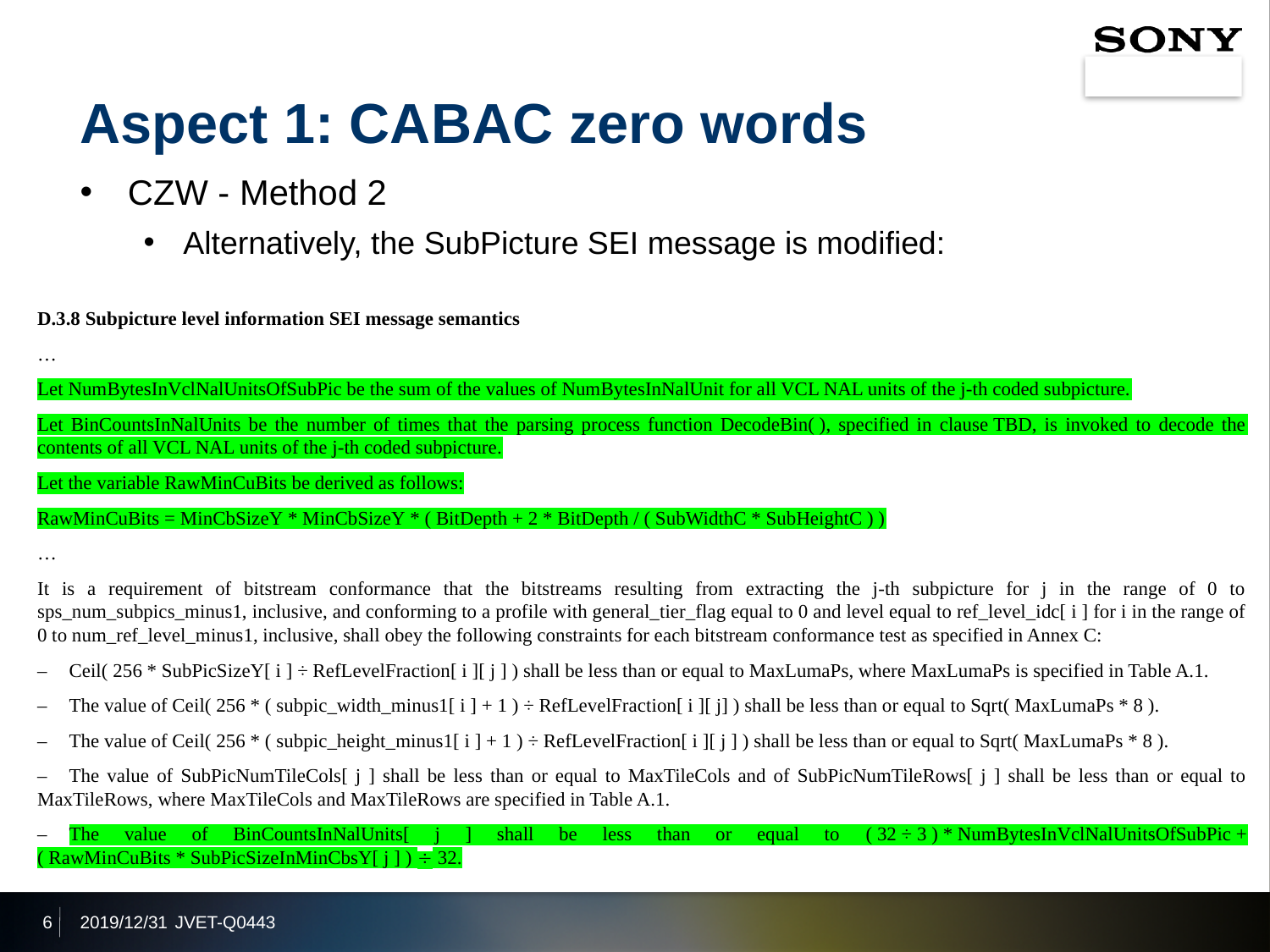

# Aspect 1: CABAC zero words
CZW - Method 2
Alternatively, the SubPicture SEI message is modified:

D.3.8 Subpicture level information SEI message semantics
…
Let NumBytesInVclNalUnitsOfSubPic be the sum of the values of NumBytesInNalUnit for all VCL NAL units of the j-th coded subpicture.
Let BinCountsInNalUnits be the number of times that the parsing process function DecodeBin( ), specified in clause TBD, is invoked to decode the contents of all VCL NAL units of the j-th coded subpicture.
Let the variable RawMinCuBits be derived as follows:
RawMinCuBits = MinCbSizeY * MinCbSizeY * ( BitDepth + 2 * BitDepth / ( SubWidthC * SubHeightC ) )
…
It is a requirement of bitstream conformance that the bitstreams resulting from extracting the j-th subpicture for j in the range of 0 to sps_num_subpics_minus1, inclusive, and conforming to a profile with general_tier_flag equal to 0 and level equal to ref_level_idc[ i ] for i in the range of 0 to num_ref_level_minus1, inclusive, shall obey the following constraints for each bitstream conformance test as specified in Annex C:
–	Ceil( 256 * SubPicSizeY[ i ] ÷ RefLevelFraction[ i ][ j ] ) shall be less than or equal to MaxLumaPs, where MaxLumaPs is specified in Table A.1.
–	The value of Ceil( 256 * ( subpic_width_minus1[ i ] + 1 ) ÷ RefLevelFraction[ i ][ j] ) shall be less than or equal to Sqrt( MaxLumaPs * 8 ).
–	The value of Ceil( 256 * ( subpic_height_minus1[ i ] + 1 ) ÷ RefLevelFraction[ i ][ j ] ) shall be less than or equal to Sqrt( MaxLumaPs * 8 ).
–	The value of SubPicNumTileCols[ j ] shall be less than or equal to MaxTileCols and of SubPicNumTileRows[ j ] shall be less than or equal to MaxTileRows, where MaxTileCols and MaxTileRows are specified in Table A.1.
–	The value of BinCountsInNalUnits[ j ] shall be less than or equal to ( 32 ÷ 3 ) * NumBytesInVclNalUnitsOfSubPic + ( RawMinCuBits * SubPicSizeInMinCbsY[ j ] ) ÷ 32.
6
2019/12/31
JVET-Q0443